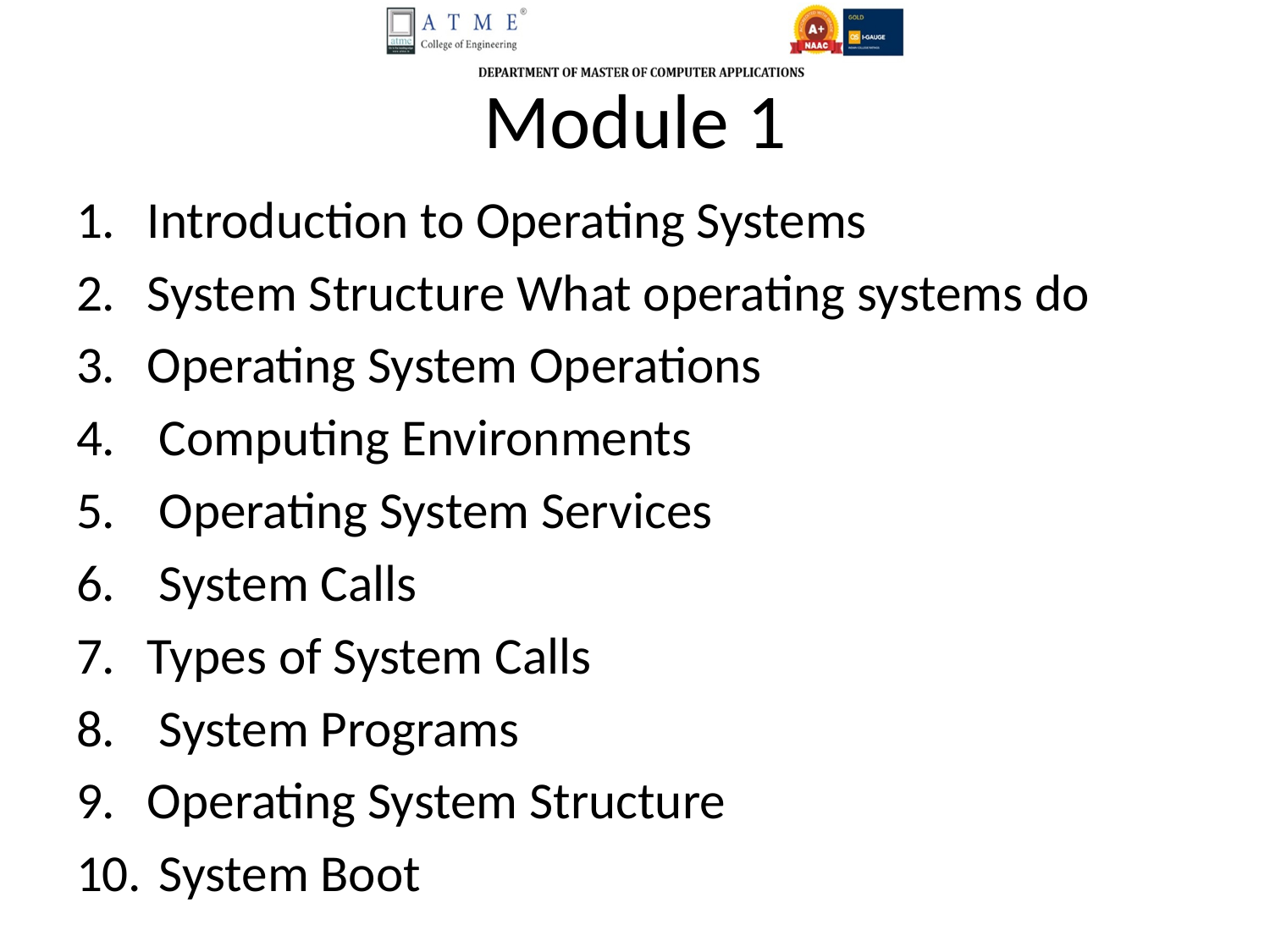

# Module­ 1
Introduction to Operating Systems
System Structure What operating systems do
Operating System Operations
 Computing Environments
 Operating System Services
 System Calls
Types of System Calls
 System Programs
Operating System Structure
 System Boot